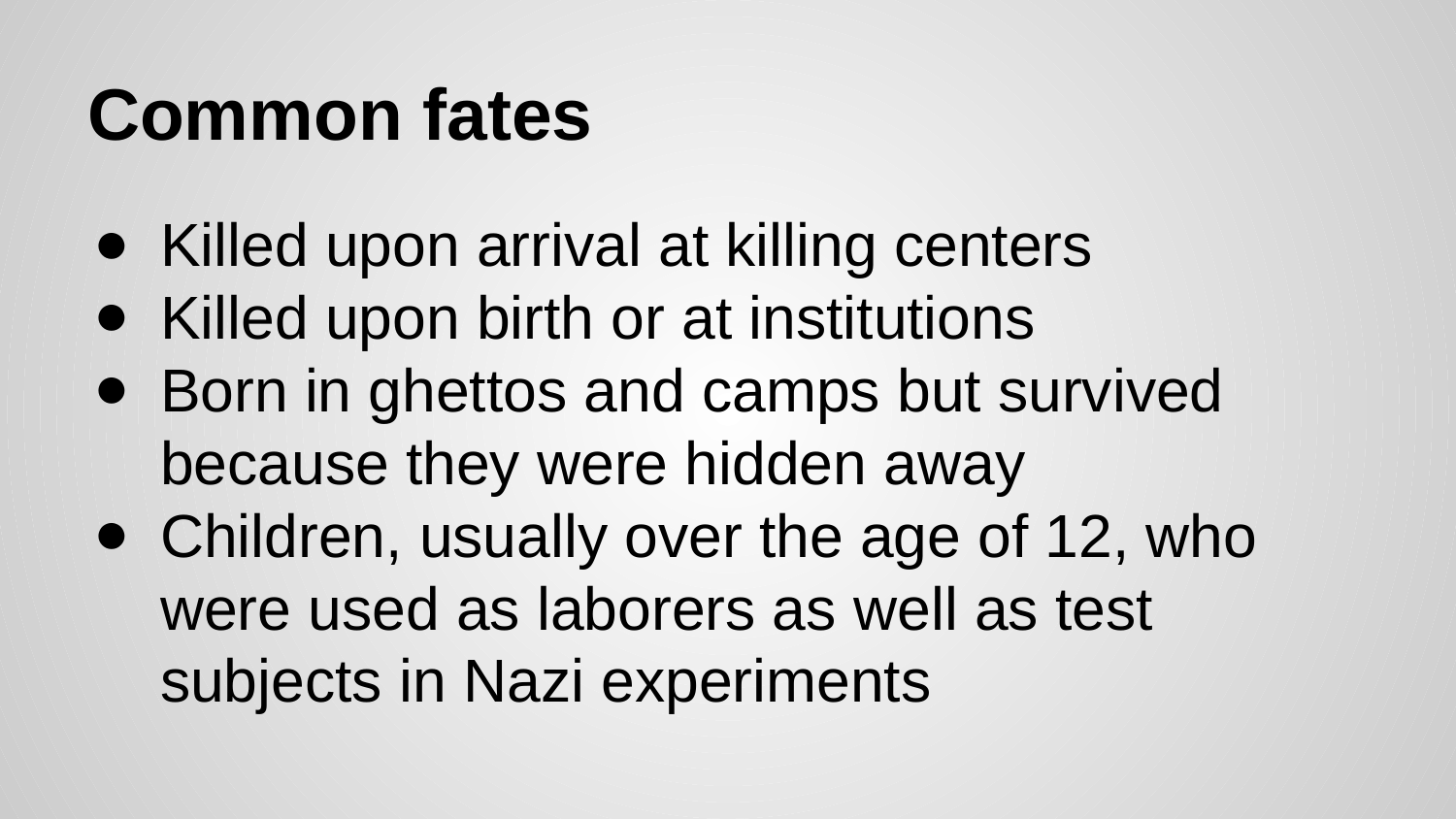

# Common fates
Killed upon arrival at killing centers
Killed upon birth or at institutions
Born in ghettos and camps but survived because they were hidden away
Children, usually over the age of 12, who were used as laborers as well as test subjects in Nazi experiments